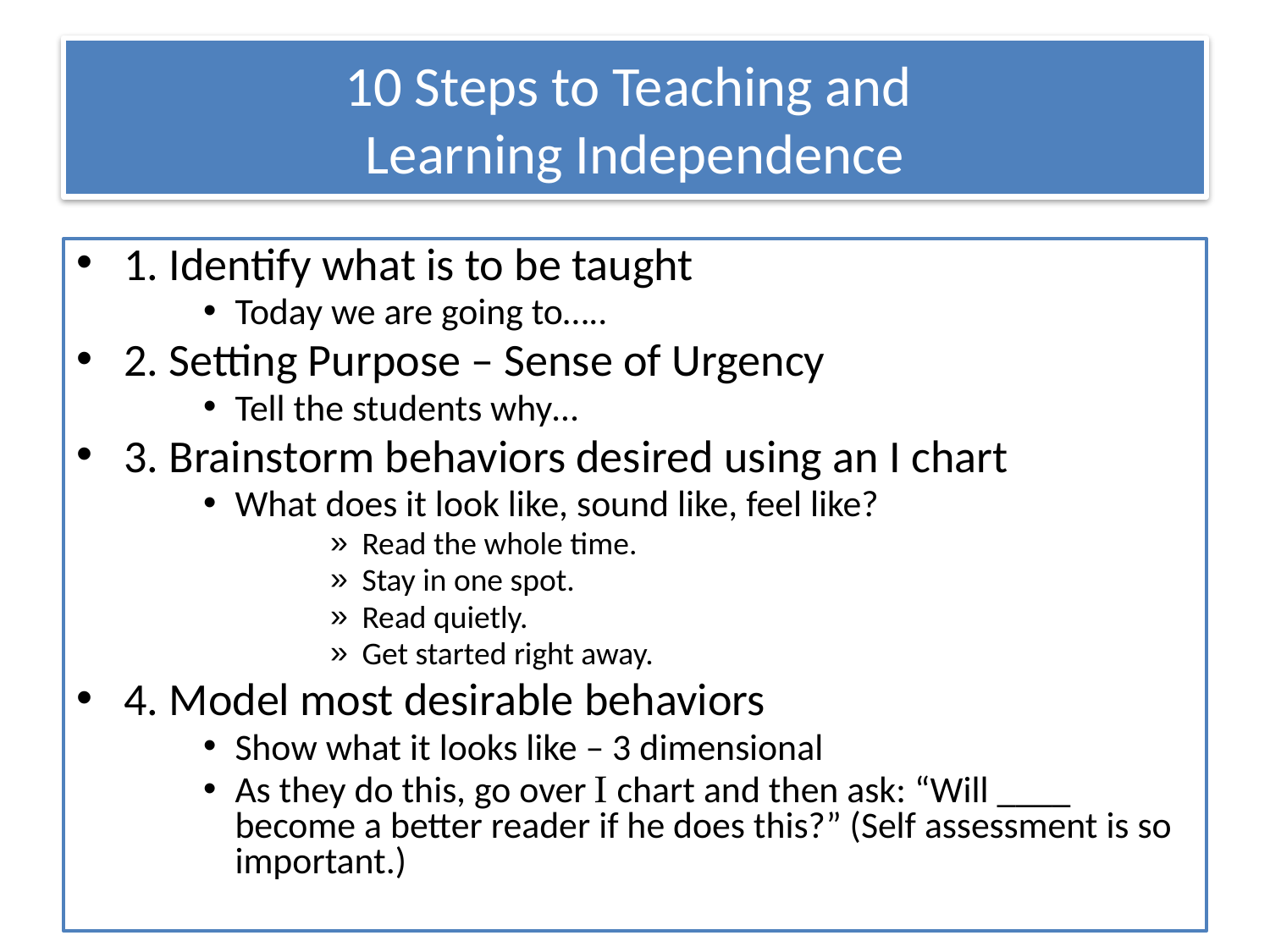

# 10 Steps to Teaching and Learning Independence
1. Identify what is to be taught
Today we are going to…..
2. Setting Purpose – Sense of Urgency
Tell the students why…
3. Brainstorm behaviors desired using an I chart
What does it look like, sound like, feel like?
Read the whole time.
Stay in one spot.
Read quietly.
Get started right away.
4. Model most desirable behaviors
Show what it looks like – 3 dimensional
As they do this, go over I chart and then ask: “Will ____ become a better reader if he does this?” (Self assessment is so important.)